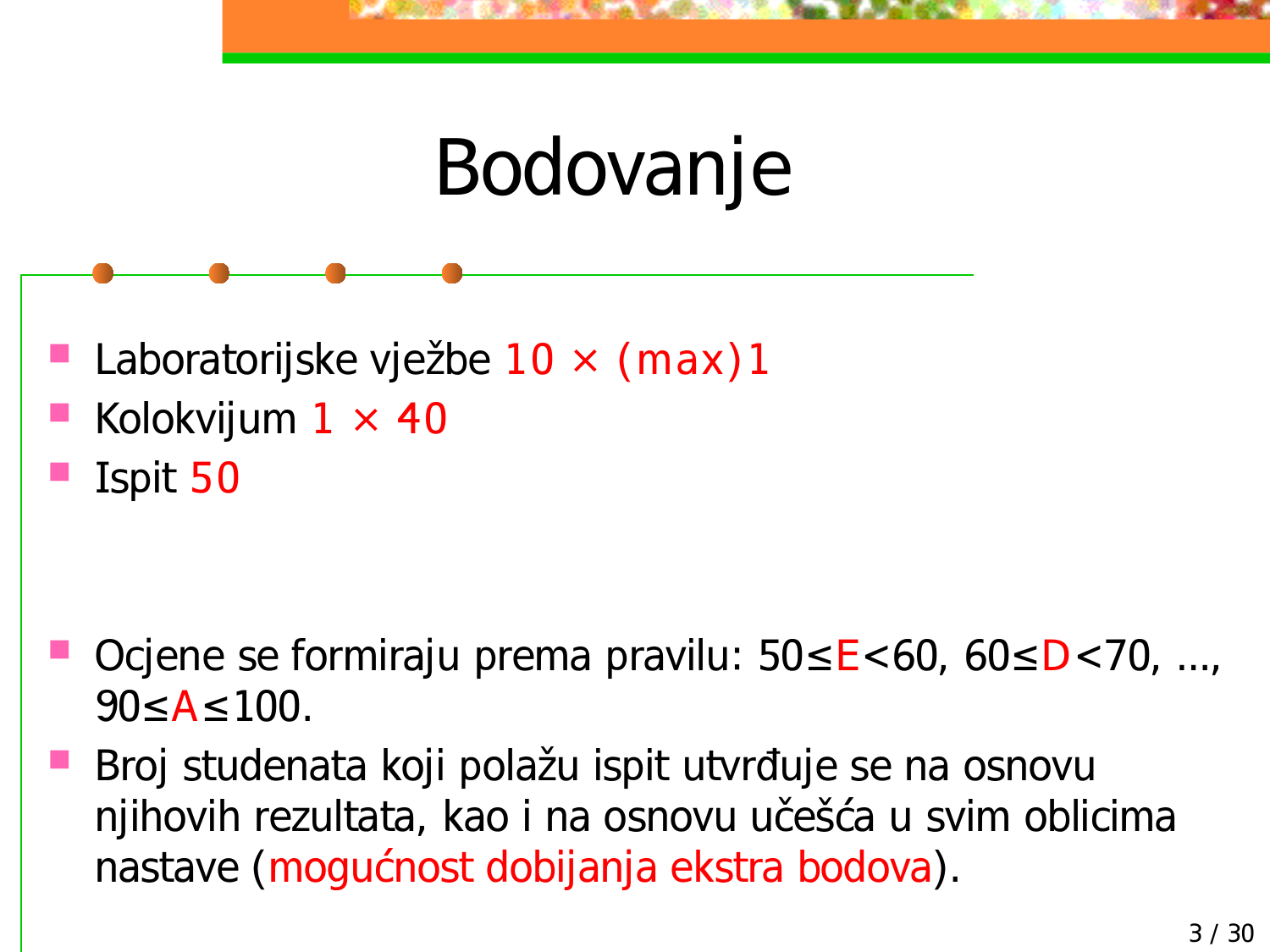

# Bodovanje
Laboratorijske vježbe 10 × (max)1
Kolokvijum 1 × 40
Ispit 50

Ocjene se formiraju prema pravilu: 50≤E<60, 60≤D<70, …, 90≤A≤100.
Broj studenata koji polažu ispit utvrđuje se na osnovu njihovih rezultata, kao i na osnovu učešća u svim oblicima nastave (mogućnost dobijanja ekstra bodova).
3 / 30